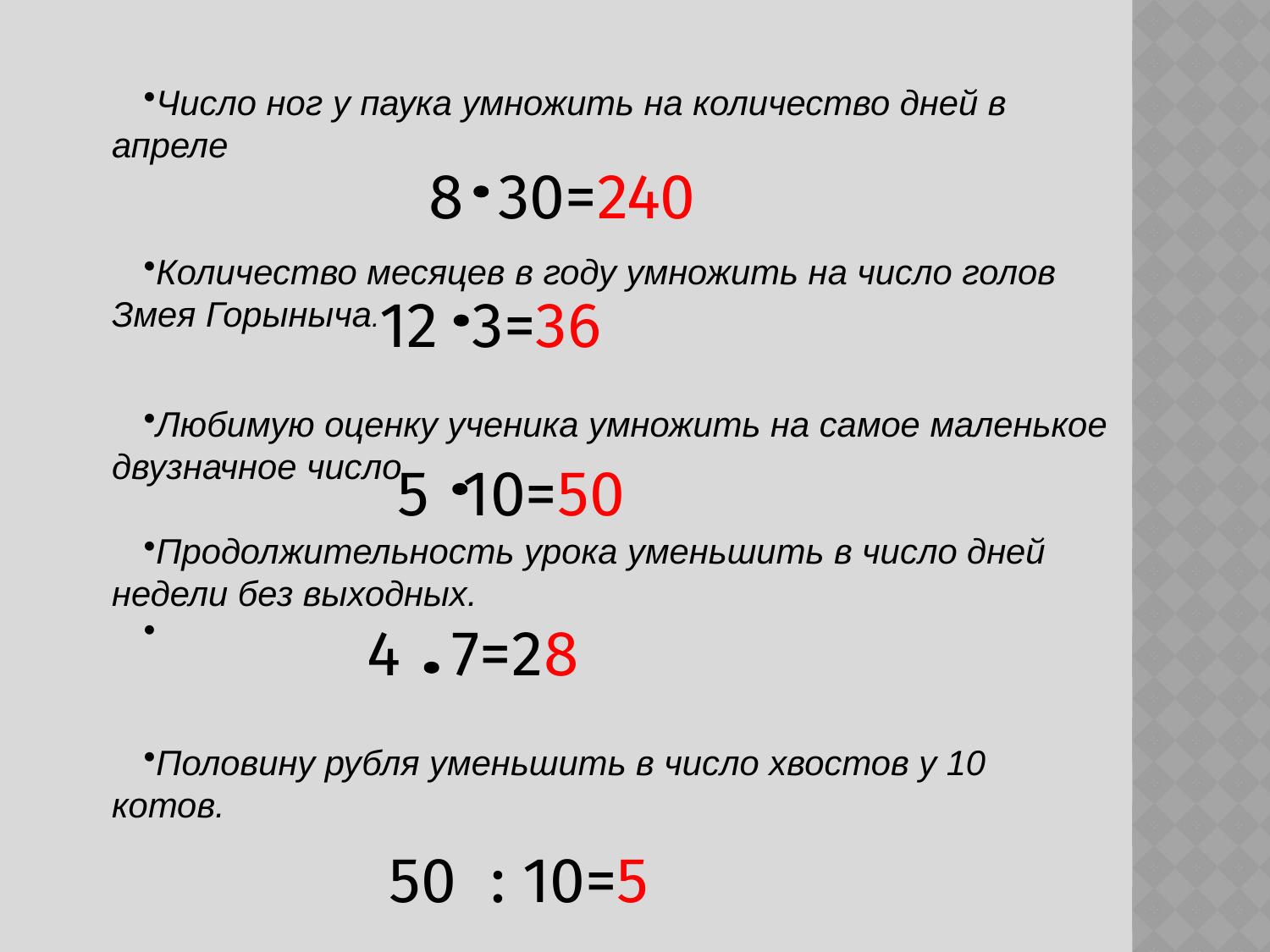

Число ног у паука умножить на количество дней в апреле

Количество месяцев в году умножить на число голов Змея Горыныча.

Любимую оценку ученика умножить на самое маленькое двузначное число.

Продолжительность урока уменьшить в число дней недели без выходных.

Половину рубля уменьшить в число хвостов у 10 котов.
8  30=240

12  3=36

5  10=50

4   7=28

50  : 10=5